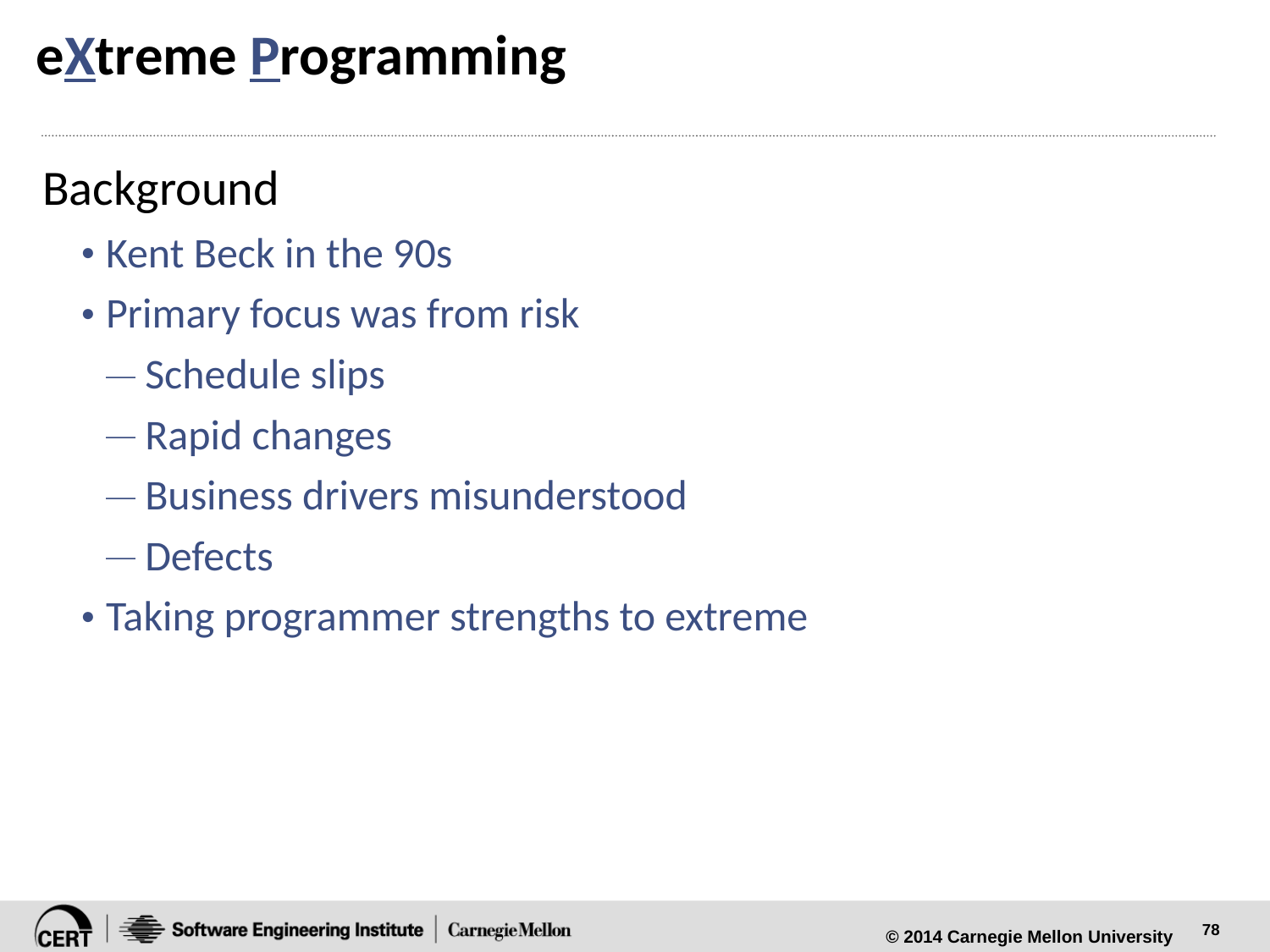

# eXtreme Programming
Background
Kent Beck in the 90s
Primary focus was from risk
 Schedule slips
 Rapid changes
 Business drivers misunderstood
 Defects
Taking programmer strengths to extreme